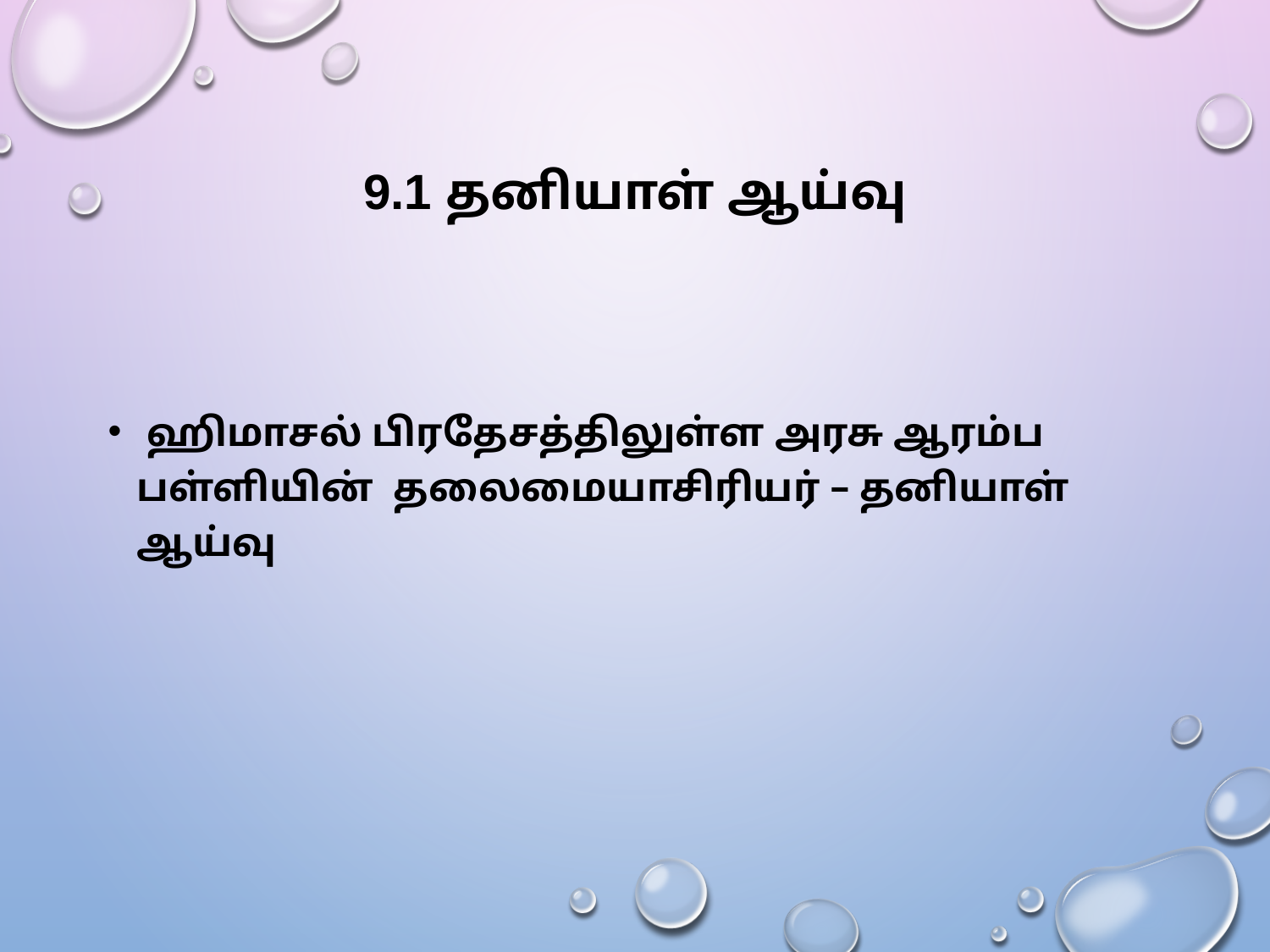

# 9.1 தனியாள் ஆய்வு
 ஹிமாசல் பிரதேசத்திலுள்ள அரசு ஆரம்ப பள்ளியின்  தலைமையாசிரியர் – தனியாள் ஆய்வு